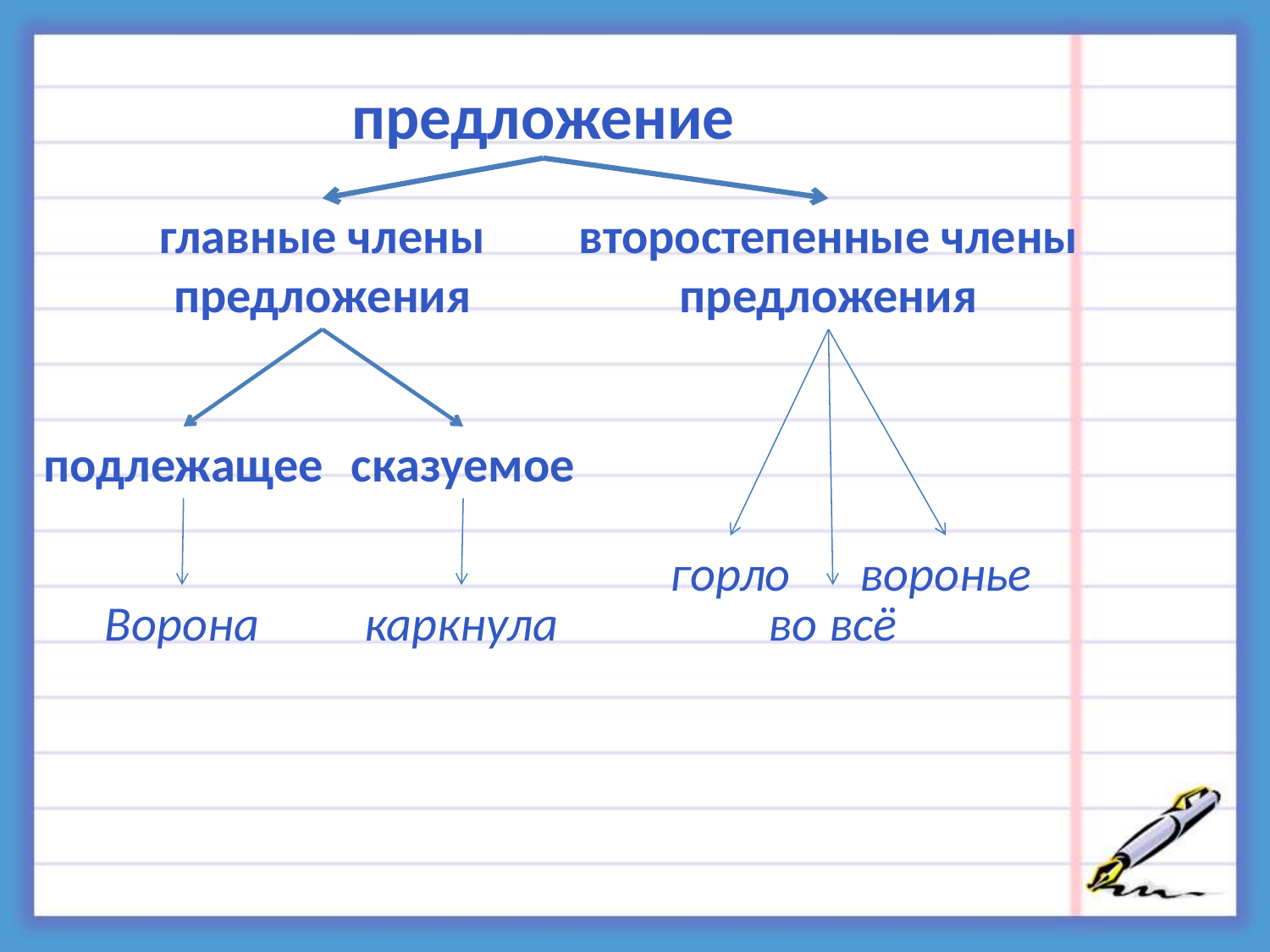

предложение
главные члены предложения
второстепенные члены предложения
подлежащее
сказуемое
горло
воронье
Ворона
каркнула
во всё